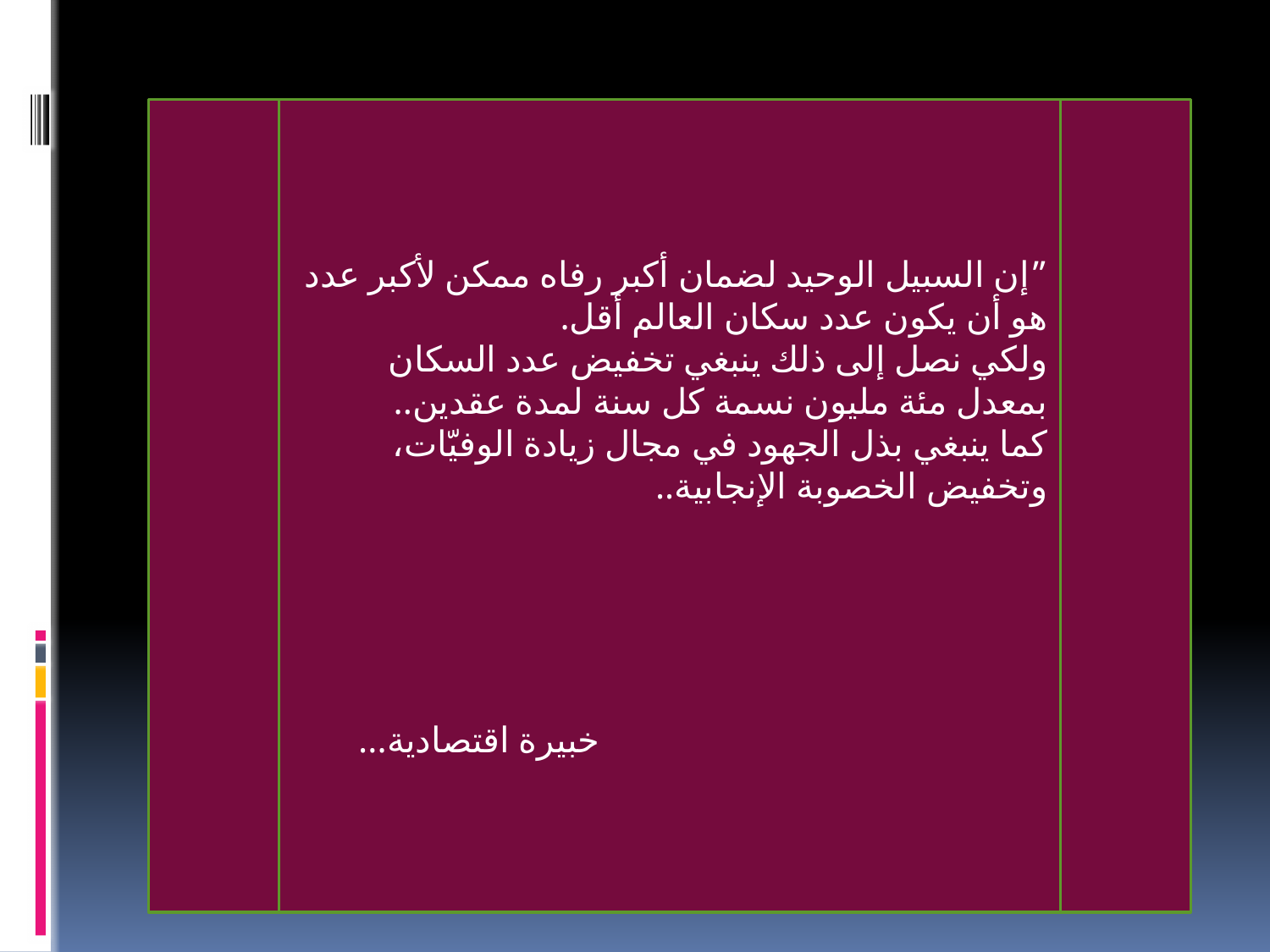

”إن السبيل الوحيد لضمان أكبر رفاه ممكن لأكبر عدد هو أن يكون عدد سكان العالم أقل.
ولكي نصل إلى ذلك ينبغي تخفيض عدد السكان بمعدل مئة مليون نسمة كل سنة لمدة عقدين..
كما ينبغي بذل الجهود في مجال زيادة الوفيّات، وتخفيض الخصوبة الإنجابية..

				خبيرة اقتصادية...